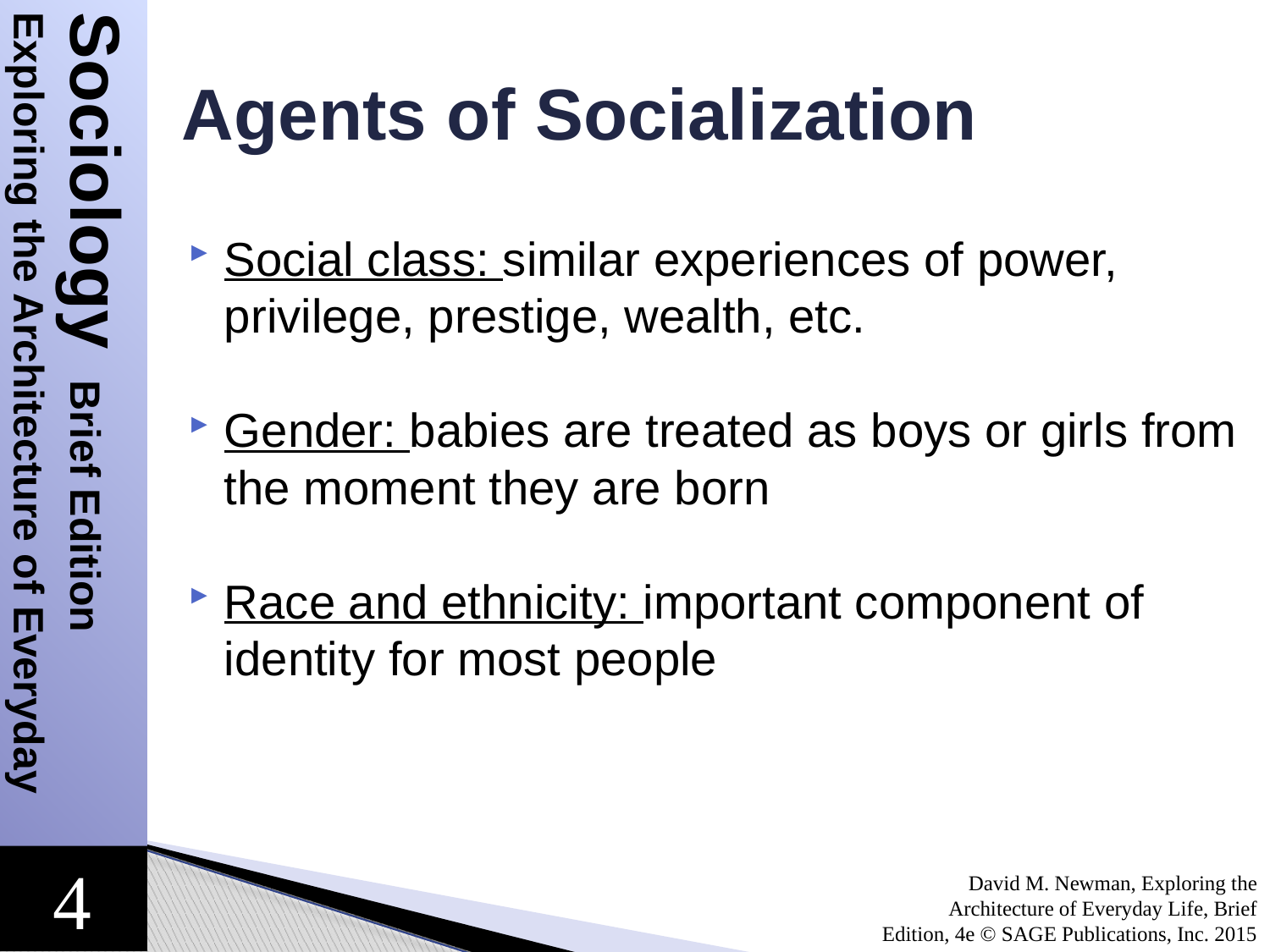

# Agents of Socialization

Social class: similar experiences of power, privilege, prestige, wealth, etc.

Gender: babies are treated as boys or girls from the moment they are born

Race and ethnicity: important component of identity for most people
David M. Newman, Exploring the Architecture of Everyday Life, Brief Edition, 4e © SAGE Publications, Inc. 2015